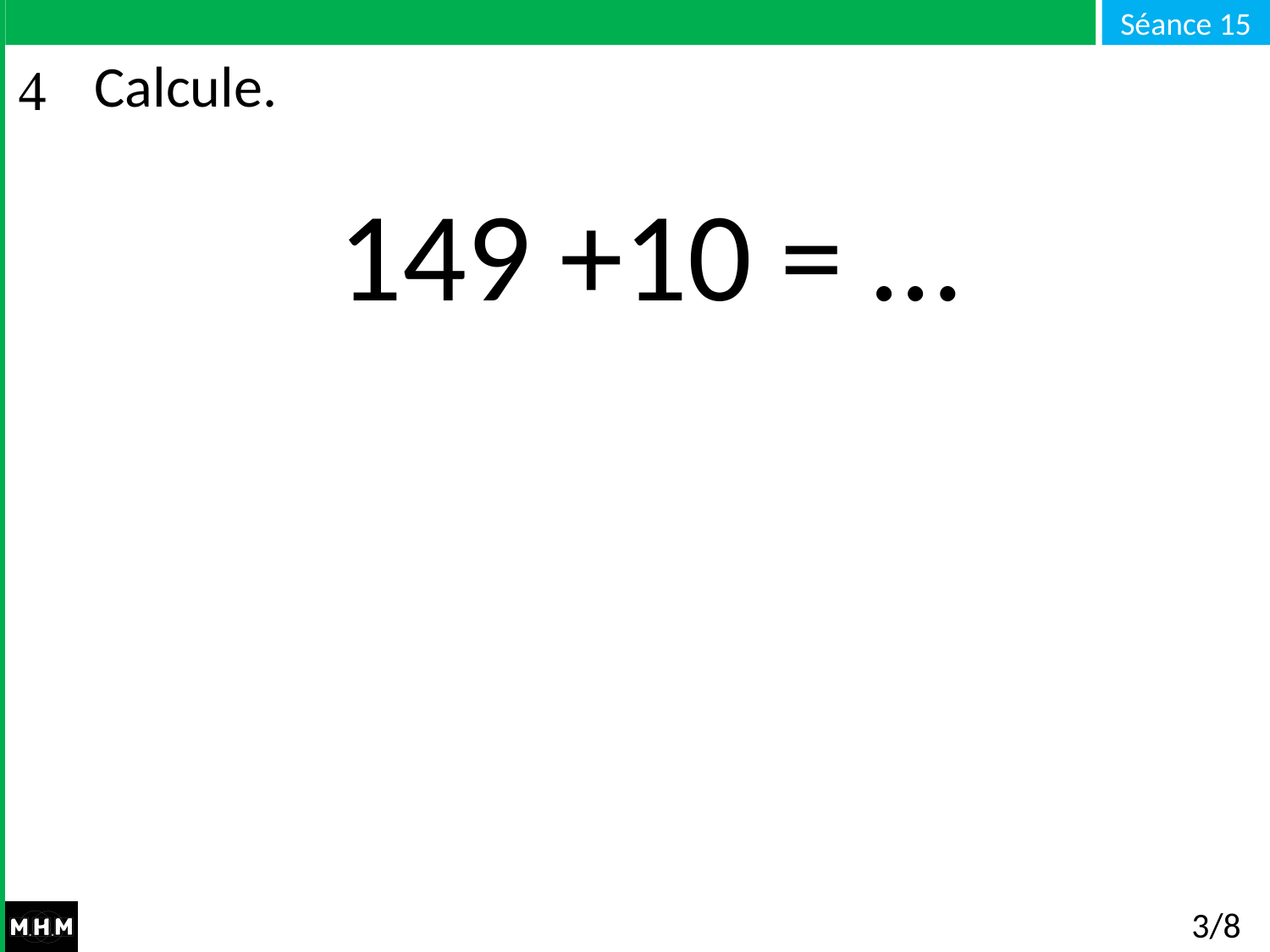

# Calcule.
149 +10 = …
3/8